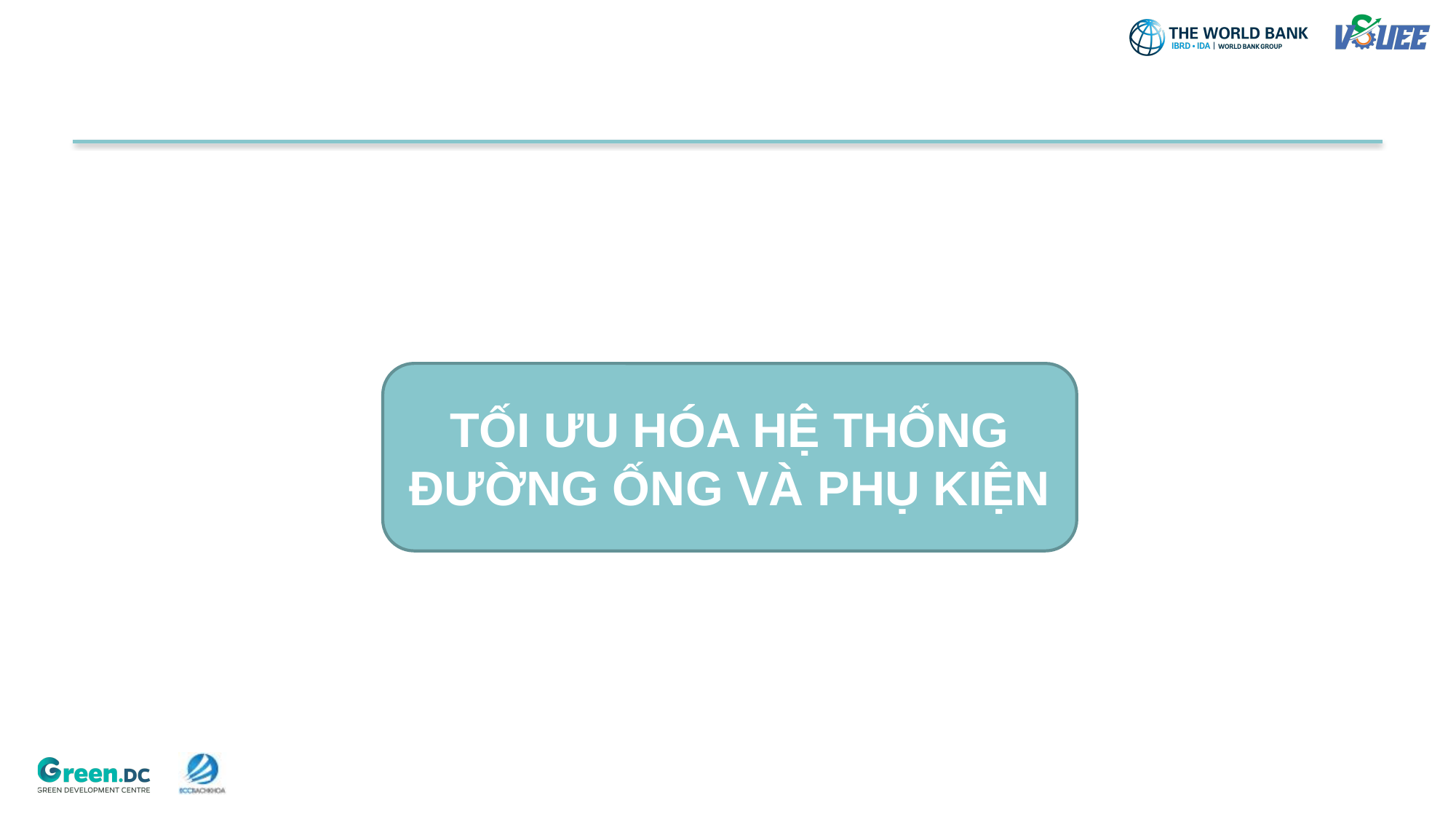

TỐI ƯU HÓA HỆ THỐNG ĐƯỜNG ỐNG VÀ PHỤ KIỆN